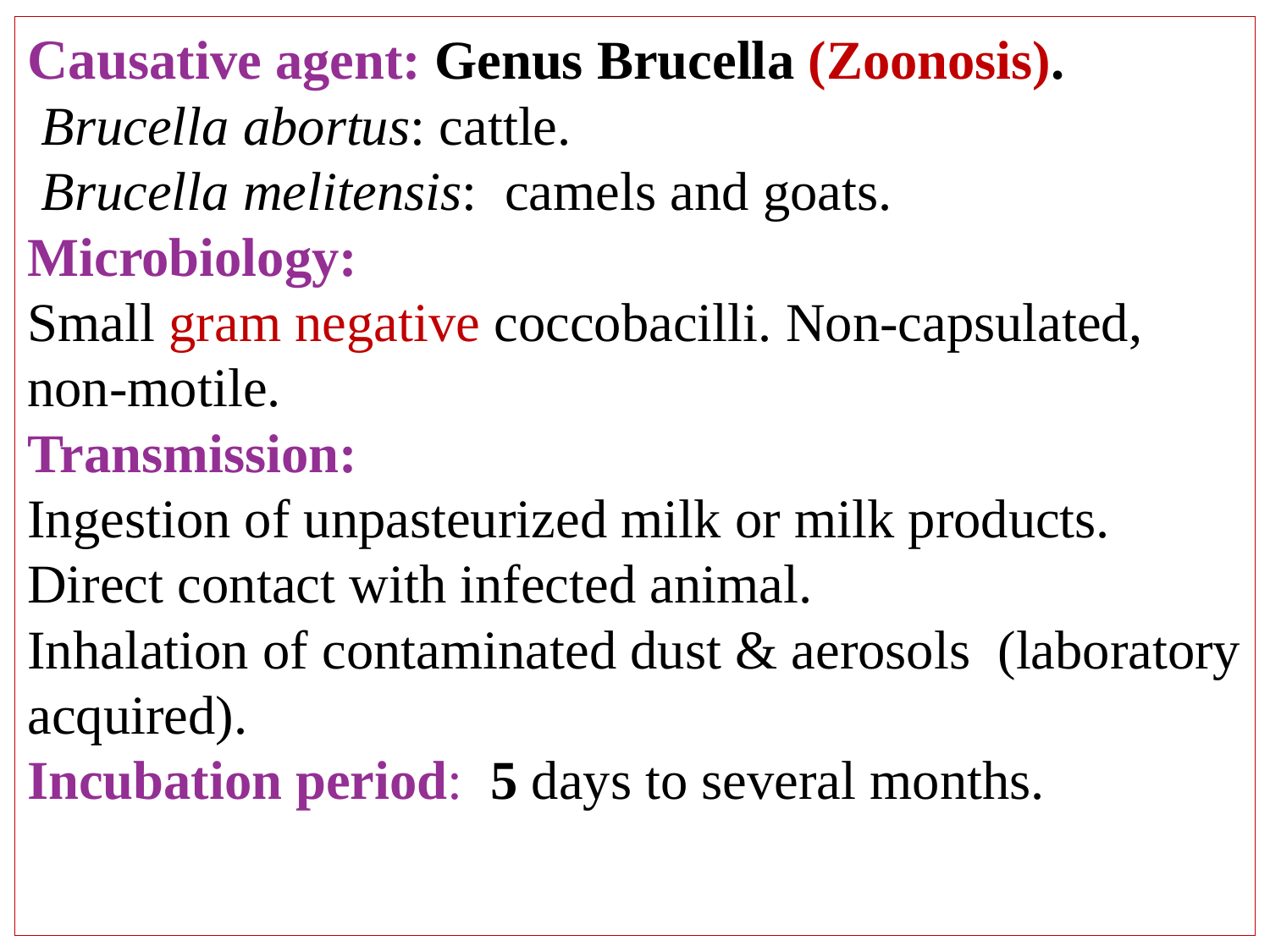

Causative agent: Genus Brucella (Zoonosis).
 Brucella abortus: cattle.
 Brucella melitensis:  camels and goats.
Microbiology:
Small gram negative coccobacilli. Non-capsulated, non-motile.
Transmission:
Ingestion of unpasteurized milk or milk products.
Direct contact with infected animal.
Inhalation of contaminated dust & aerosols  (laboratory acquired).
Incubation period:  5 days to several months.